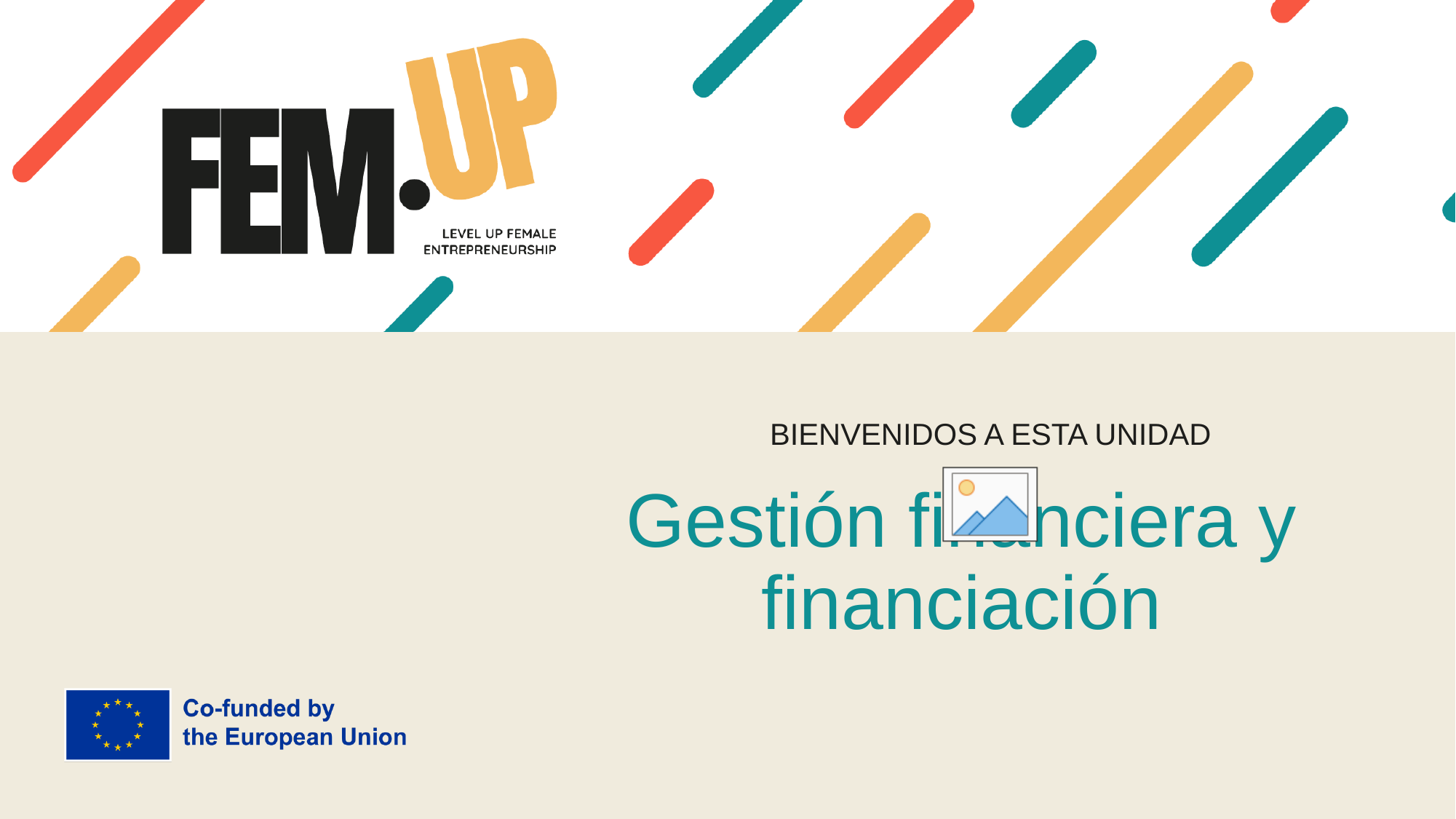

BIENVENIDOS A ESTA UNIDAD
# Gestión financiera y financiación